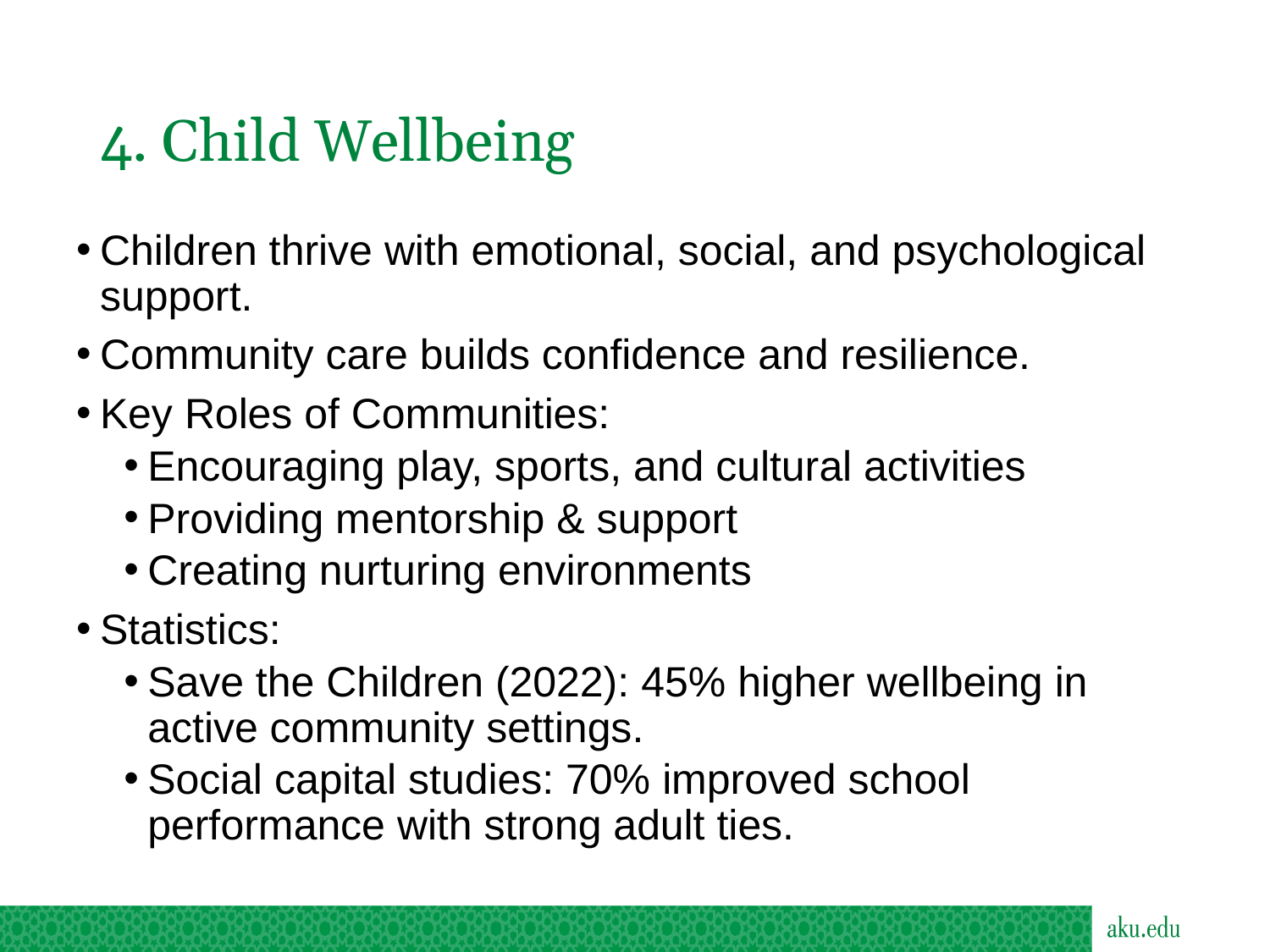

# 4. Child Wellbeing
Children thrive with emotional, social, and psychological support.
Community care builds confidence and resilience.
Key Roles of Communities:
Encouraging play, sports, and cultural activities
Providing mentorship & support
Creating nurturing environments
Statistics:
Save the Children (2022): 45% higher wellbeing in active community settings.
Social capital studies: 70% improved school performance with strong adult ties.